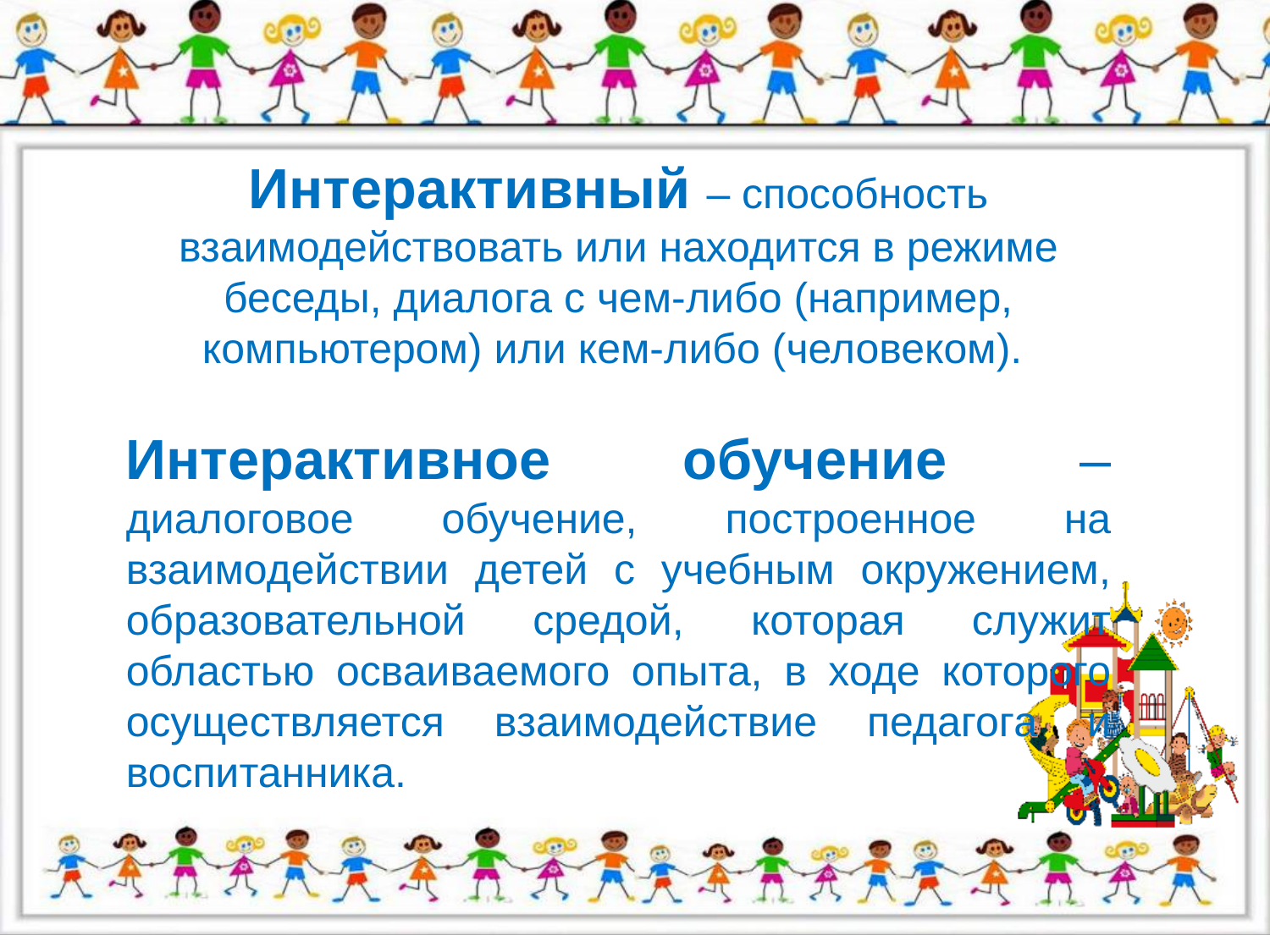

Интерактивный – способность взаимодействовать или находится в режиме беседы, диалога с чем-либо (например, компьютером) или кем-либо (человеком).

Интерактивное обучение – диалоговое обучение, построенное на взаимодействии детей с учебным окружением, образовательной средой, которая служит областью осваиваемого опыта, в ходе которого осуществляется взаимодействие педагога и воспитанника.